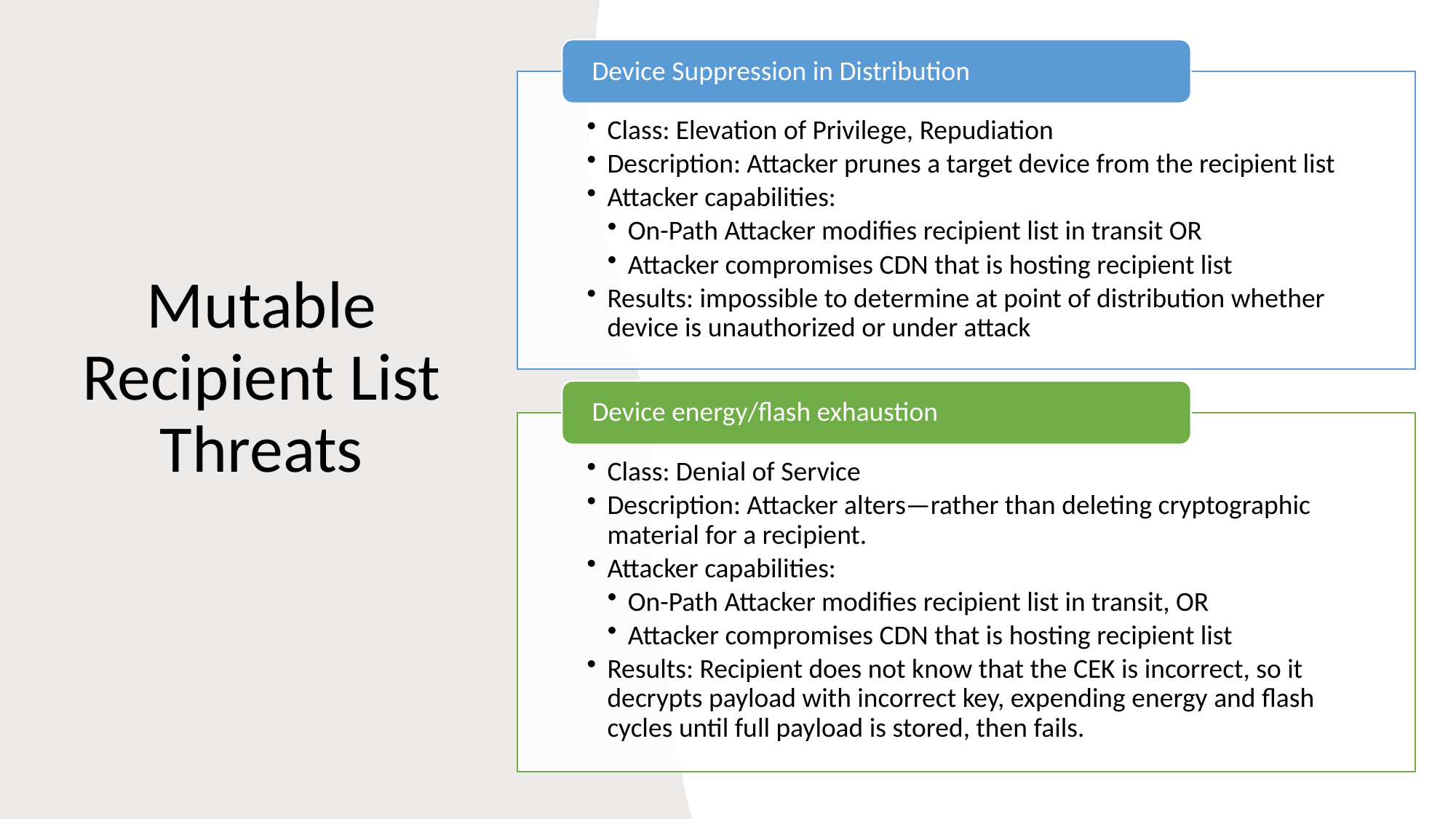

Class: Elevation of Privilege, Repudiation
Description: Attacker prunes a target device from the recipient list
Attacker capabilities:
On-Path Attacker modifies recipient list in transit OR
Attacker compromises CDN that is hosting recipient list
Results: impossible to determine at point of distribution whether device is unauthorized or under attack
Device Suppression in Distribution
Class: Denial of Service
Description: Attacker alters—rather than deleting cryptographic material for a recipient.
Attacker capabilities:
On-Path Attacker modifies recipient list in transit, OR
Attacker compromises CDN that is hosting recipient list
Results: Recipient does not know that the CEK is incorrect, so it decrypts payload with incorrect key, expending energy and flash cycles until full payload is stored, then fails.
Device energy/flash exhaustion
# Mutable Recipient List Threats
5